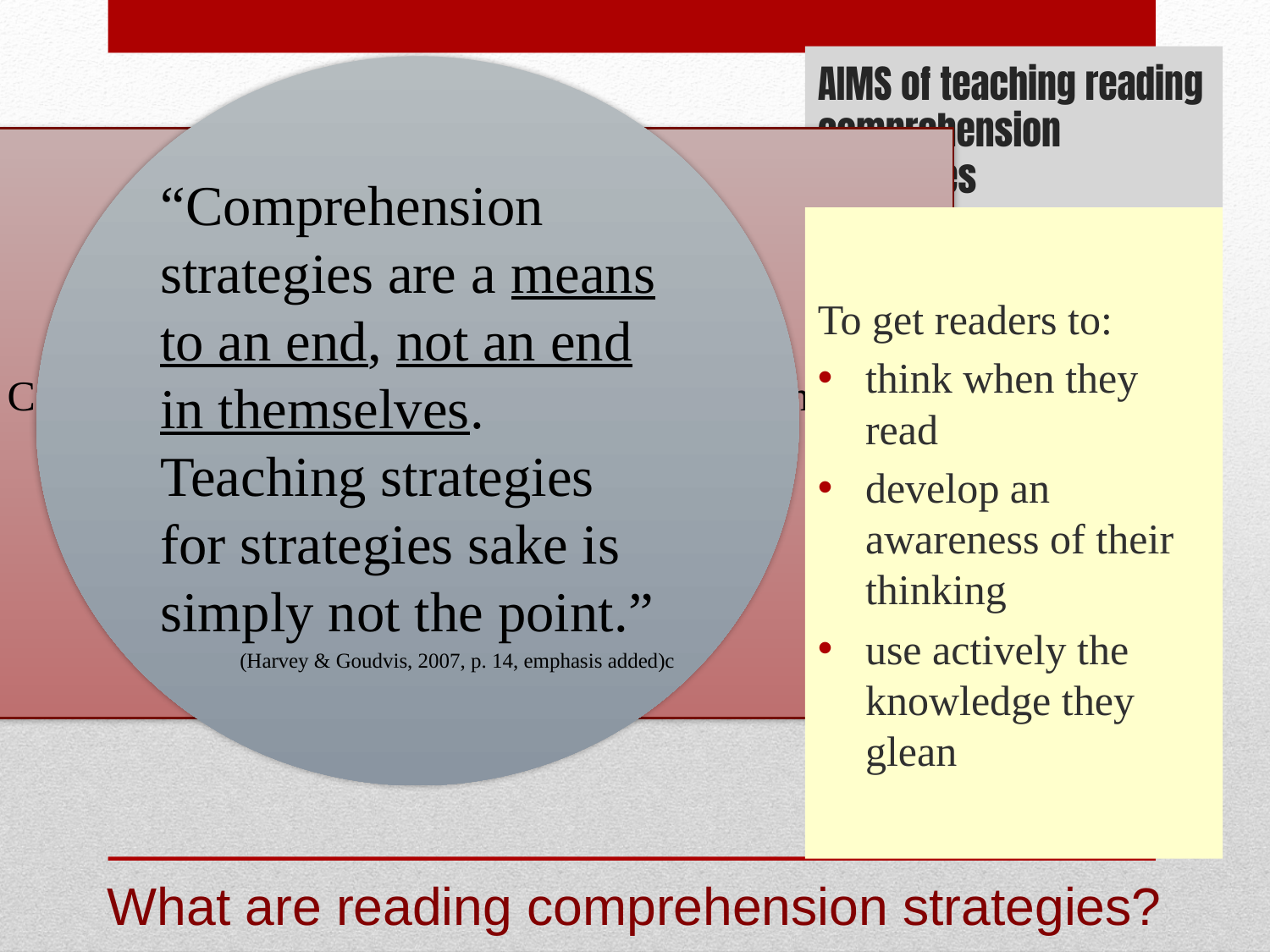

# AIMS of teaching reading comprehension strategies
“Comprehension strategies are a means to an end, not an end in themselves.  Teaching strategies for strategies sake is simply not the point.”
(Harvey & Goudvis, 2007, p. 14, emphasis added)c
Common problem with RC “instruction” in schools
Assessing vs. Teaching
To get readers to:
think when they read
develop an awareness of their thinking
use actively the knowledge they glean
What are reading comprehension strategies?